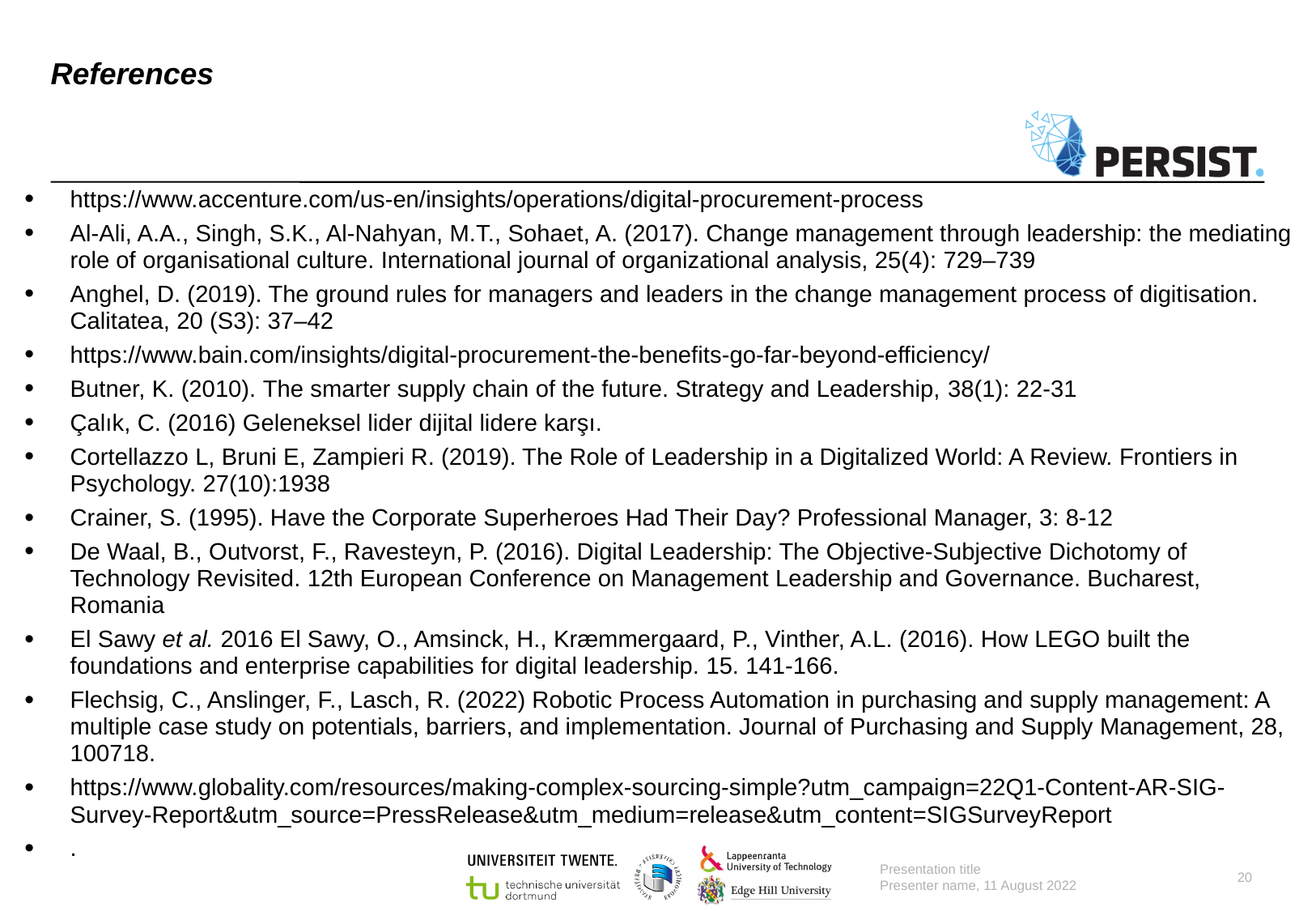

# References

https://www.accenture.com/us-en/insights/operations/digital-procurement-process
Al-Ali, A.A., Singh, S.K., Al-Nahyan, M.T., Sohaet, A. (2017). Change management through leadership: the mediating role of organisational culture. International journal of organizational analysis, 25(4): 729–739
Anghel, D. (2019). The ground rules for managers and leaders in the change management process of digitisation. Calitatea, 20 (S3): 37–42
https://www.bain.com/insights/digital-procurement-the-benefits-go-far-beyond-efficiency/
Butner, K. (2010). The smarter supply chain of the future. Strategy and Leadership, 38(1): 22-31
Çalık, C. (2016) Geleneksel lider dijital lidere karşı.
Cortellazzo L, Bruni E, Zampieri R. (2019). The Role of Leadership in a Digitalized World: A Review. Frontiers in Psychology. 27(10):1938
Crainer, S. (1995). Have the Corporate Superheroes Had Their Day? Professional Manager, 3: 8-12
De Waal, B., Outvorst, F., Ravesteyn, P. (2016). Digital Leadership: The Objective-Subjective Dichotomy of Technology Revisited. 12th European Conference on Management Leadership and Governance. Bucharest, Romania
El Sawy et al. 2016 El Sawy, O., Amsinck, H., Kræmmergaard, P., Vinther, A.L. (2016). How LEGO built the foundations and enterprise capabilities for digital leadership. 15. 141-166.
Flechsig, C., Anslinger, F., Lasch, R. (2022) Robotic Process Automation in purchasing and supply management: A multiple case study on potentials, barriers, and implementation. Journal of Purchasing and Supply Management, 28, 100718.
https://www.globality.com/resources/making-complex-sourcing-simple?utm_campaign=22Q1-Content-AR-SIG-Survey-Report&utm_source=PressRelease&utm_medium=release&utm_content=SIGSurveyReport
.

Presentation title
Presenter name, 11 August 2022
20